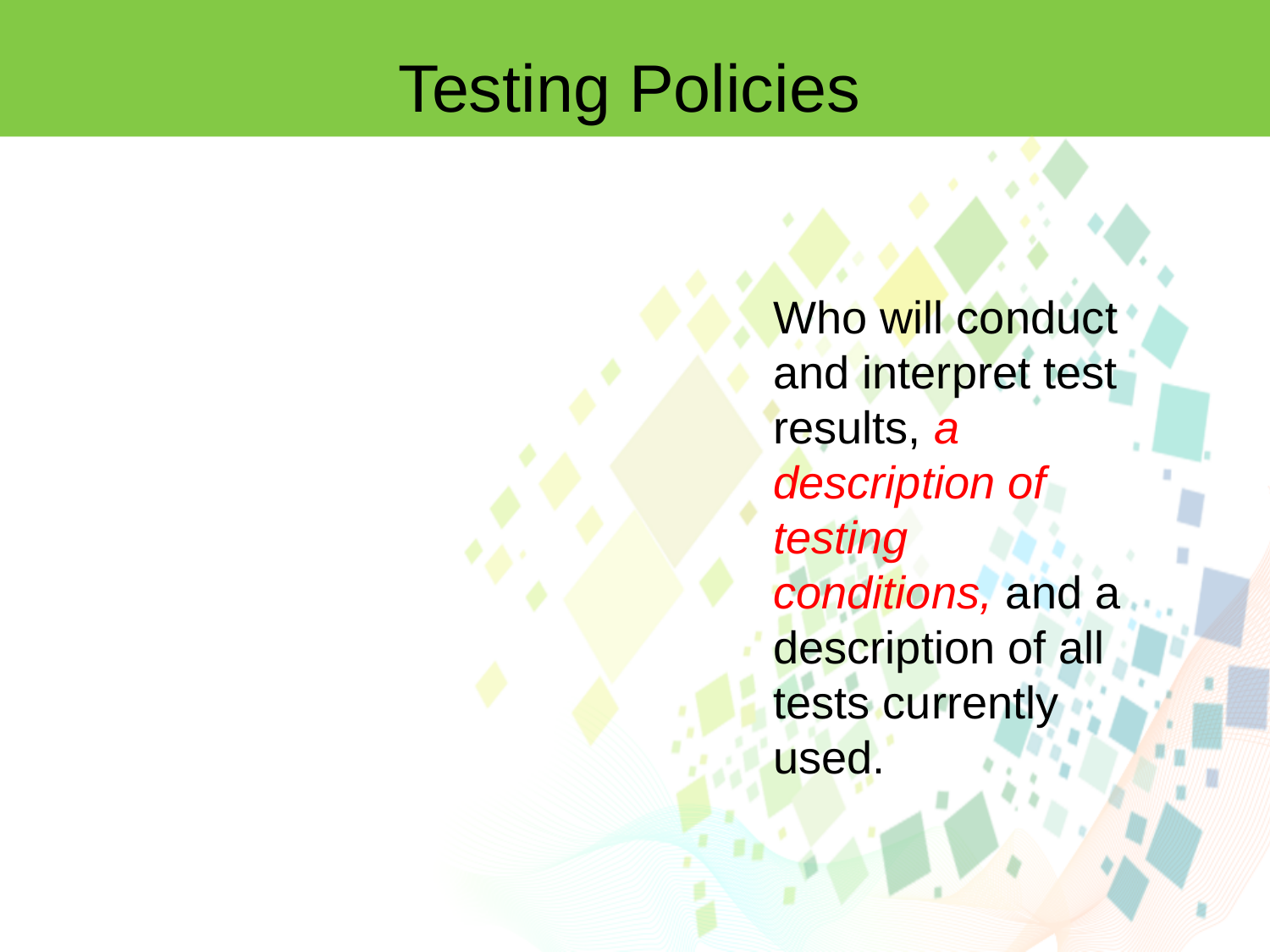

Testing Policies
Who will conduct and interpret test results, a description of testing conditions, and a description of all tests currently used.